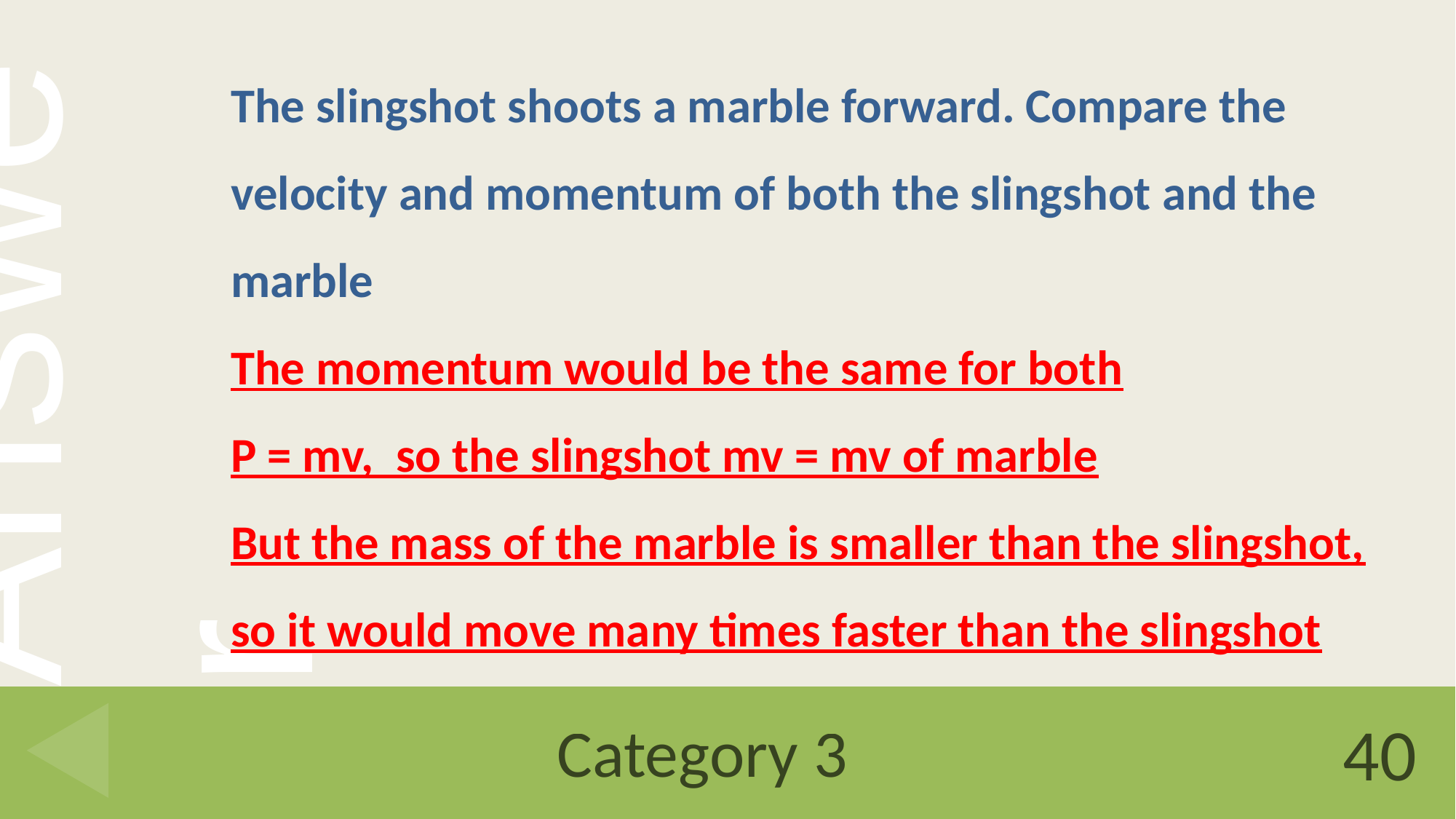

The slingshot shoots a marble forward. Compare the velocity and momentum of both the slingshot and the marble
The momentum would be the same for both
P = mv,  so the slingshot mv = mv of marble
But the mass of the marble is smaller than the slingshot, so it would move many times faster than the slingshot

# Category 3
40